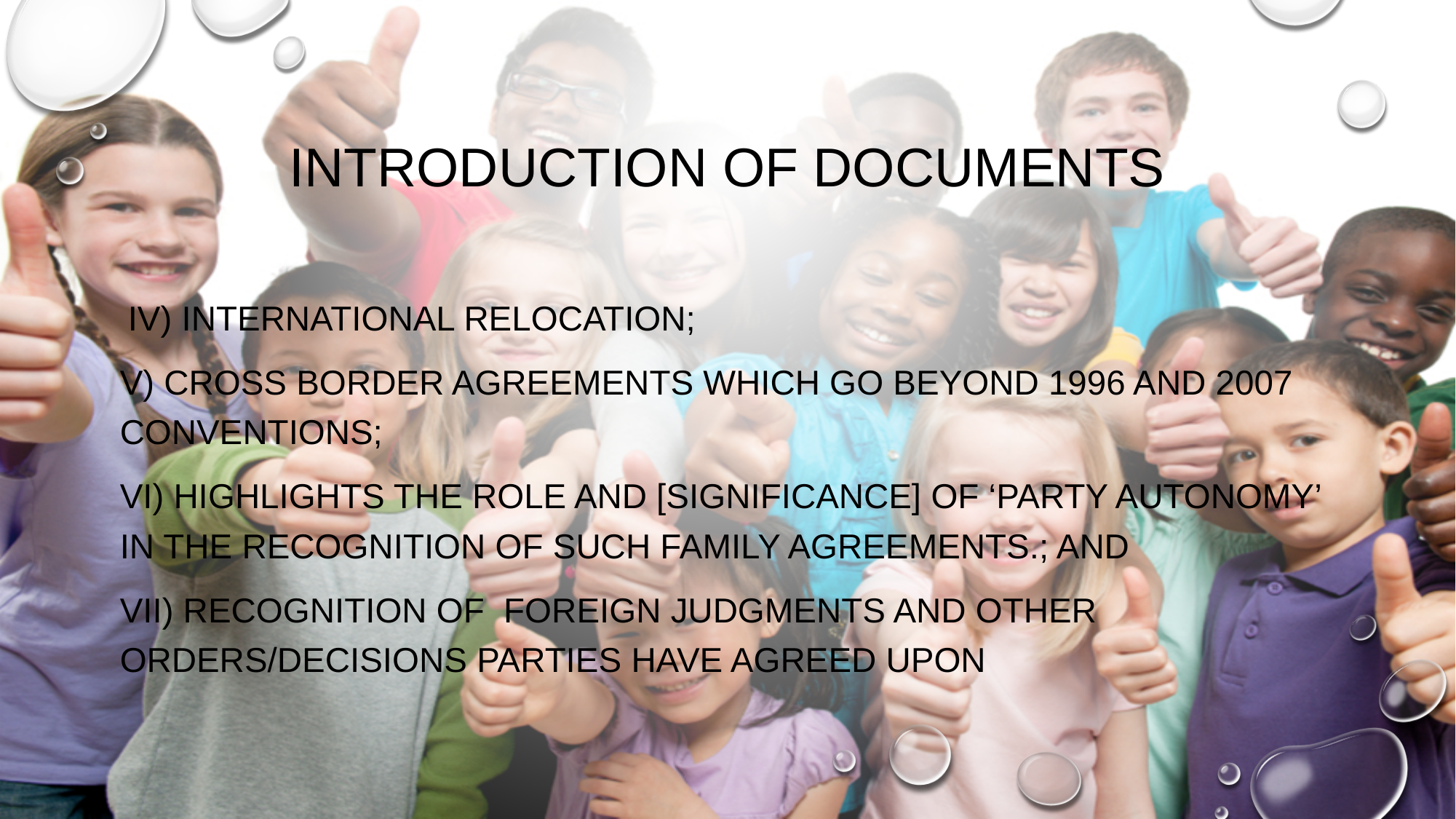

# INTRODUCTION OF DOCUMENTS
 iv) International relocation;
v) Cross border agreements which go beyond 1996 and 2007 Conventions;
vi) Highlights the role and [significance] of ‘party autonomy’ in the recognition of such family agreements.; and
vii) Recognition of  foreign judgments and other orders/decisions parties have agreed upon